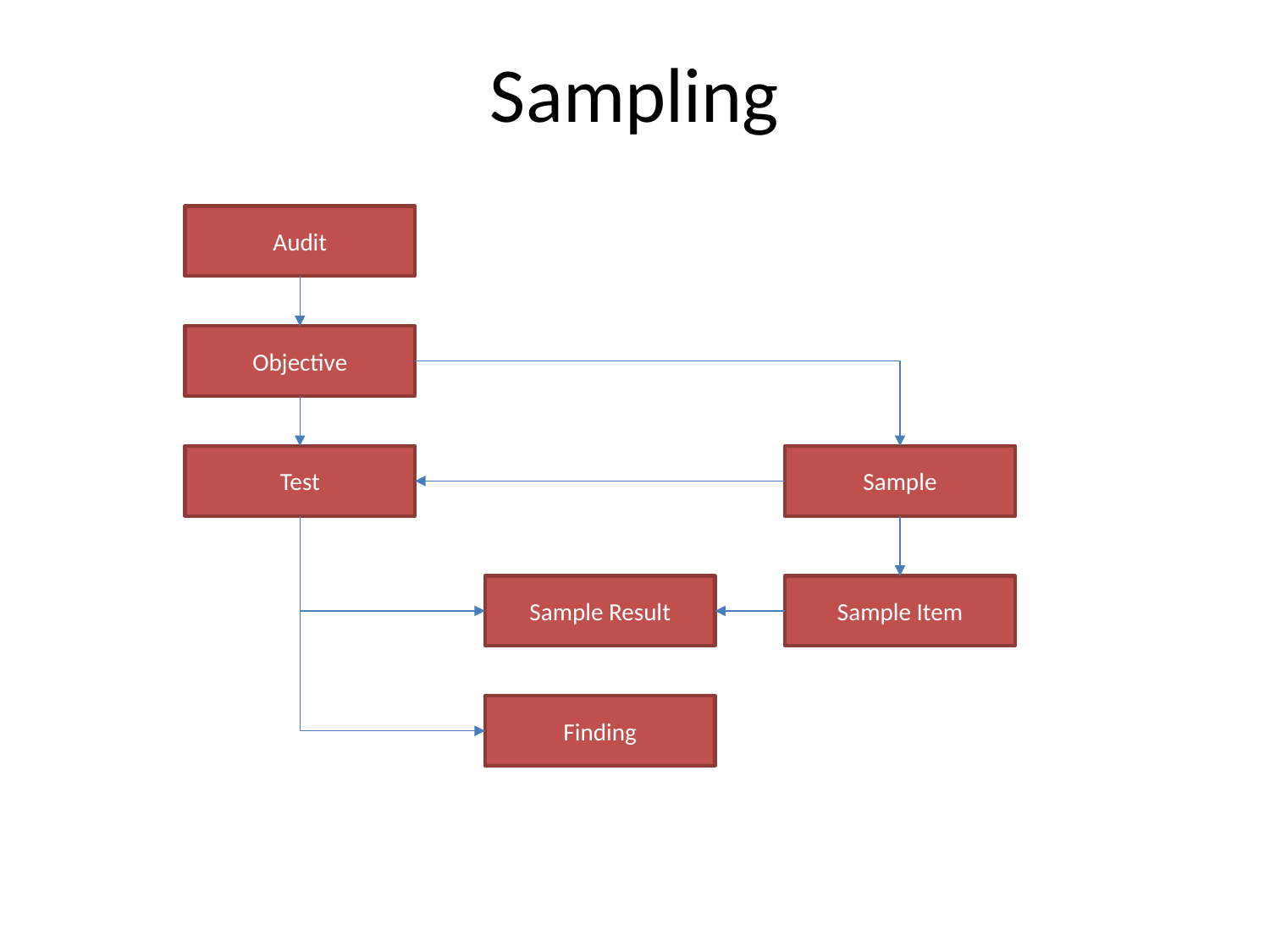

Sampling
Audit
Objective
Test
Sample
Sample Result
Sample Item
Finding